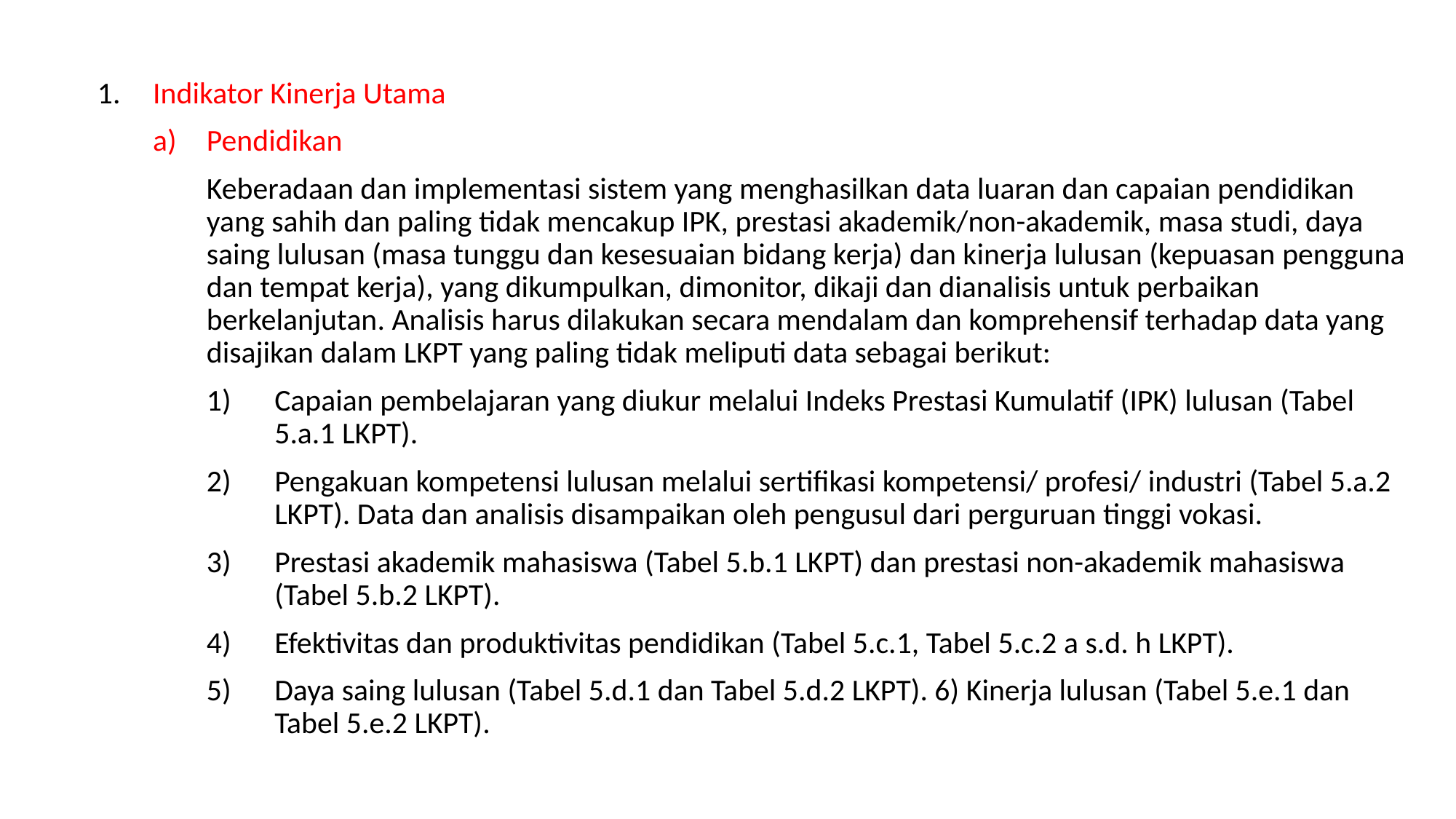

1. 	Indikator Kinerja Utama
Pendidikan
Keberadaan dan implementasi sistem yang menghasilkan data luaran dan capaian pendidikan yang sahih dan paling tidak mencakup IPK, prestasi akademik/non-akademik, masa studi, daya saing lulusan (masa tunggu dan kesesuaian bidang kerja) dan kinerja lulusan (kepuasan pengguna dan tempat kerja), yang dikumpulkan, dimonitor, dikaji dan dianalisis untuk perbaikan berkelanjutan. Analisis harus dilakukan secara mendalam dan komprehensif terhadap data yang disajikan dalam LKPT yang paling tidak meliputi data sebagai berikut:
1) 	Capaian pembelajaran yang diukur melalui Indeks Prestasi Kumulatif (IPK) lulusan (Tabel 5.a.1 LKPT).
2) 	Pengakuan kompetensi lulusan melalui sertifikasi kompetensi/ profesi/ industri (Tabel 5.a.2 LKPT). Data dan analisis disampaikan oleh pengusul dari perguruan tinggi vokasi.
3) 	Prestasi akademik mahasiswa (Tabel 5.b.1 LKPT) dan prestasi non-akademik mahasiswa (Tabel 5.b.2 LKPT).
4) 	Efektivitas dan produktivitas pendidikan (Tabel 5.c.1, Tabel 5.c.2 a s.d. h LKPT).
5) 	Daya saing lulusan (Tabel 5.d.1 dan Tabel 5.d.2 LKPT). 6) Kinerja lulusan (Tabel 5.e.1 dan Tabel 5.e.2 LKPT).